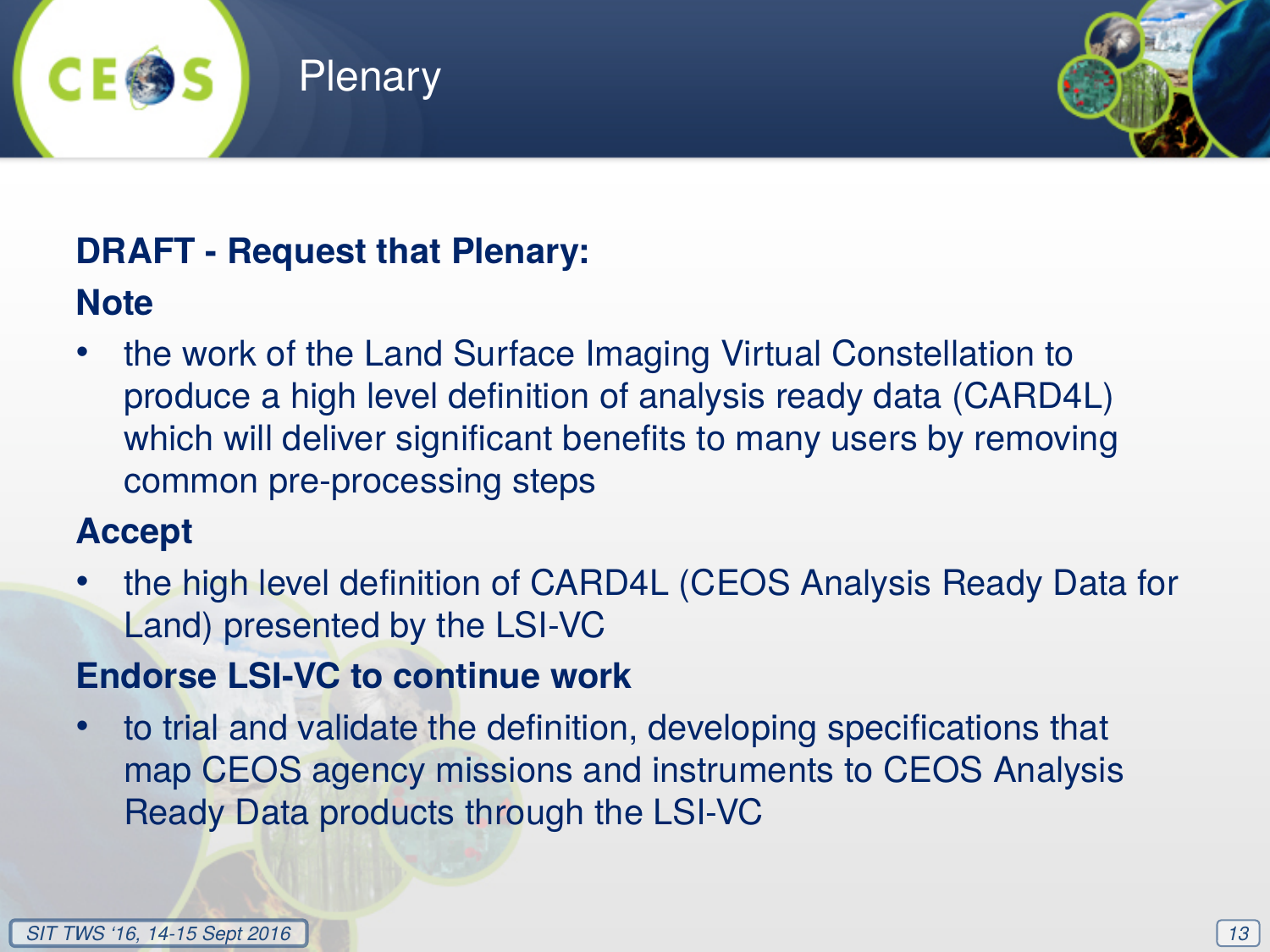

Plenary
DRAFT - Request that Plenary:
Note
the work of the Land Surface Imaging Virtual Constellation to produce a high level definition of analysis ready data (CARD4L) which will deliver significant benefits to many users by removing common pre-processing steps
Accept
the high level definition of CARD4L (CEOS Analysis Ready Data for Land) presented by the LSI-VC
Endorse LSI-VC to continue work
to trial and validate the definition, developing specifications that map CEOS agency missions and instruments to CEOS Analysis Ready Data products through the LSI-VC

13